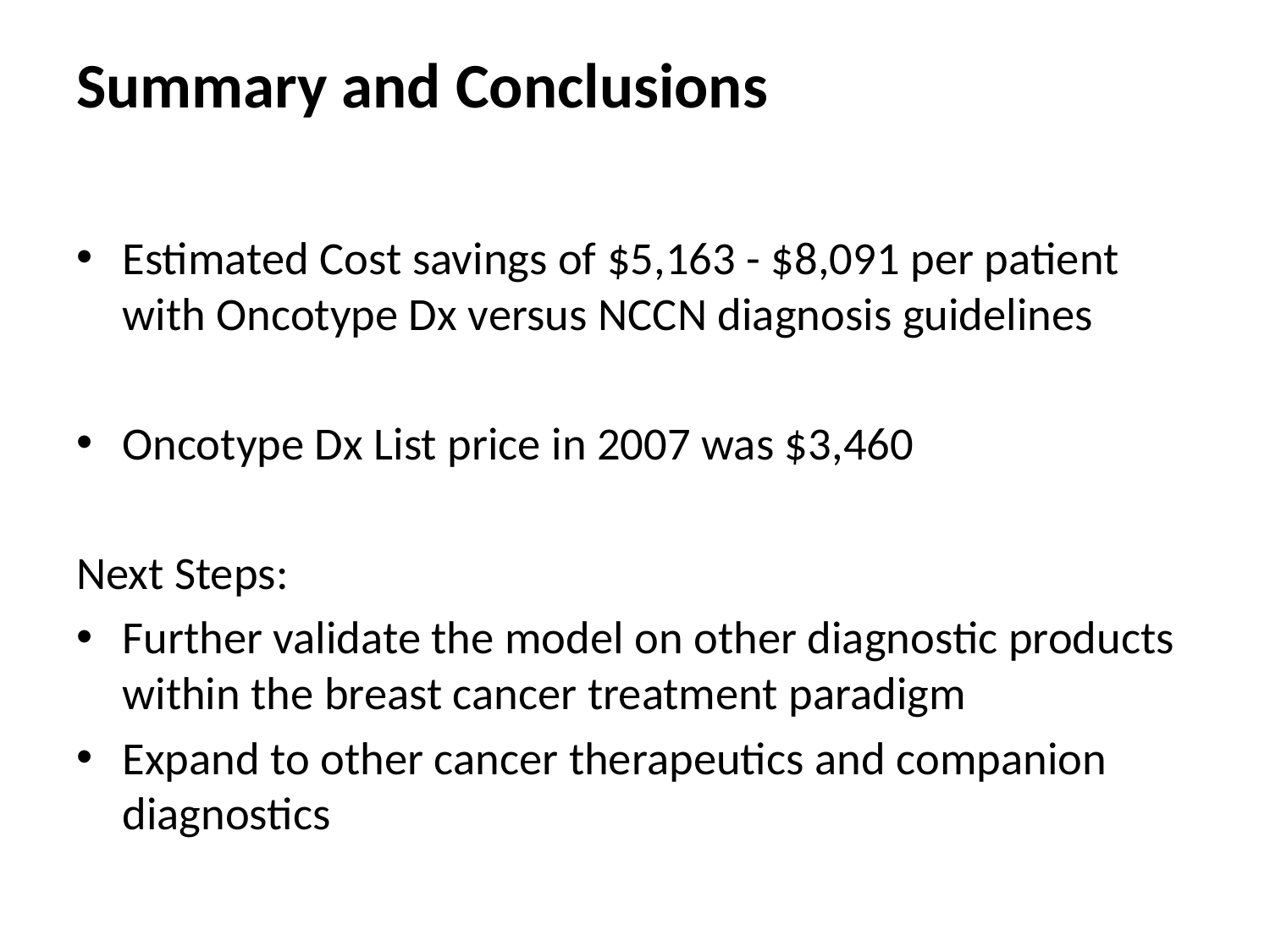

# Summary and Conclusions
Estimated Cost savings of $5,163 - $8,091 per patient with Oncotype Dx versus NCCN diagnosis guidelines

Oncotype Dx List price in 2007 was $3,460

Next Steps:
Further validate the model on other diagnostic products within the breast cancer treatment paradigm
Expand to other cancer therapeutics and companion diagnostics